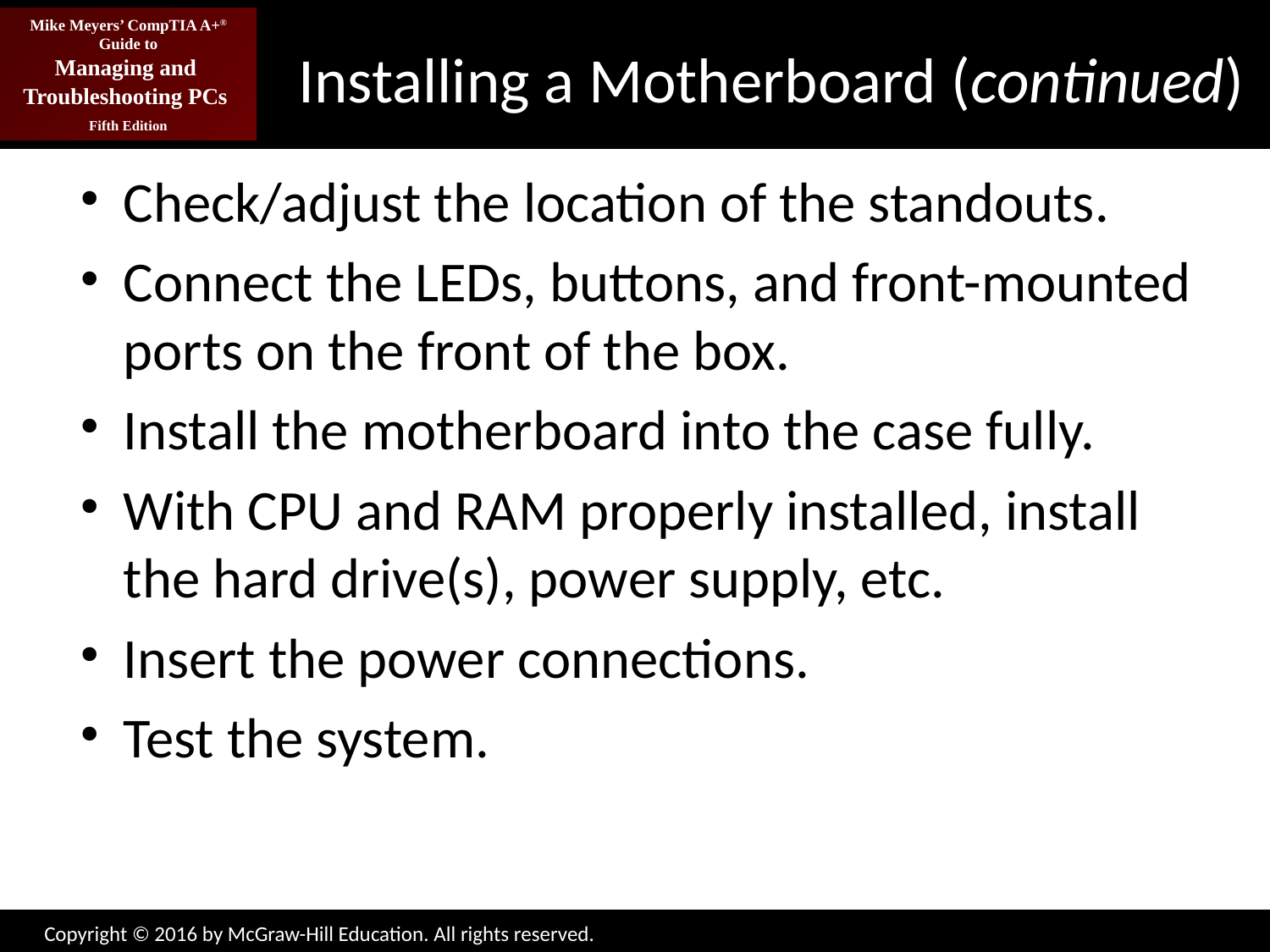

# Installing a Motherboard (continued)
Check/adjust the location of the standouts.
Connect the LEDs, buttons, and front-mounted ports on the front of the box.
Install the motherboard into the case fully.
With CPU and RAM properly installed, install the hard drive(s), power supply, etc.
Insert the power connections.
Test the system.